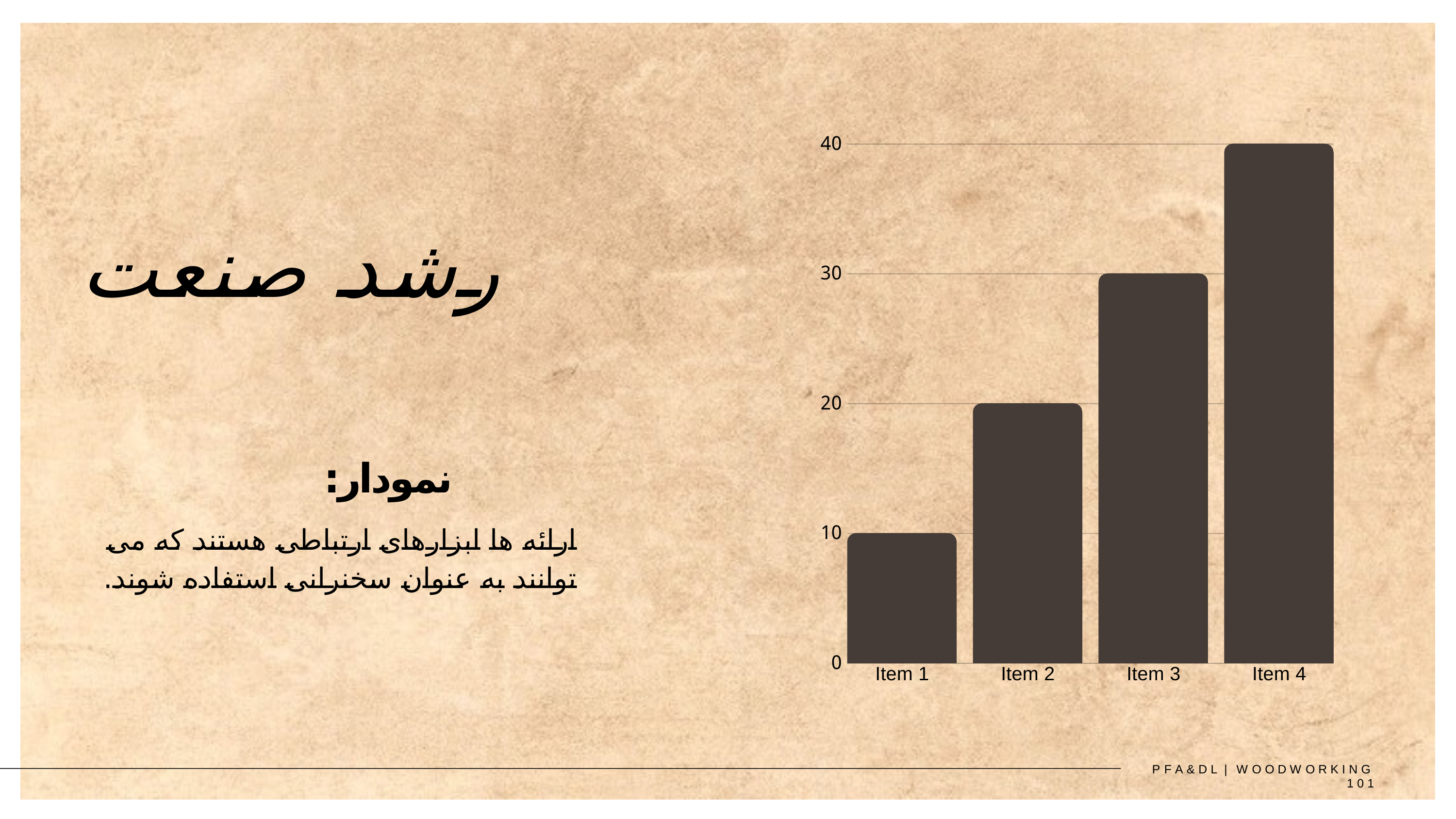

40

# رشد صنعت
30
20
نمودار:
ارائه ها ابزارهای ارتباطی هستند که می توانند به عنوان سخنرانی استفاده شوند.
10
0
Item 1
Item 2
Item 3
Item 4
P F A & D L  |  W O O D W O R K I N G  1 0 1